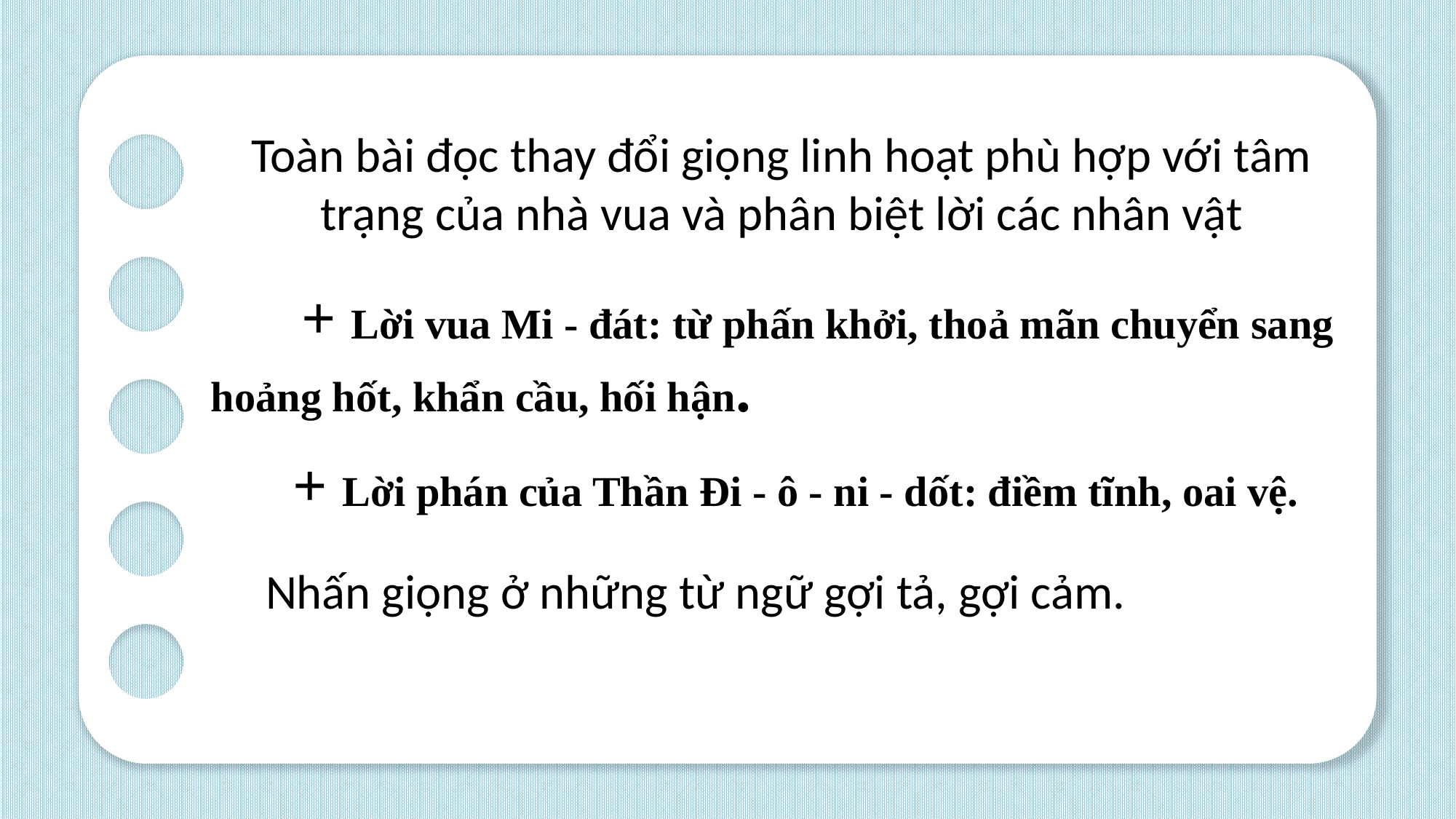

+ Lời vua Mi - đát: từ phấn khởi, thoả mãn chuyển sang hoảng hốt, khẩn cầu, hối hận.

Toàn bài đọc thay đổi giọng linh hoạt phù hợp với tâm trạng của nhà vua và phân biệt lời các nhân vật

+ Lời phán của Thần Đi - ô - ni - dốt: điềm tĩnh, oai vệ.
Nhấn giọng ở những từ ngữ gợi tả, gợi cảm.